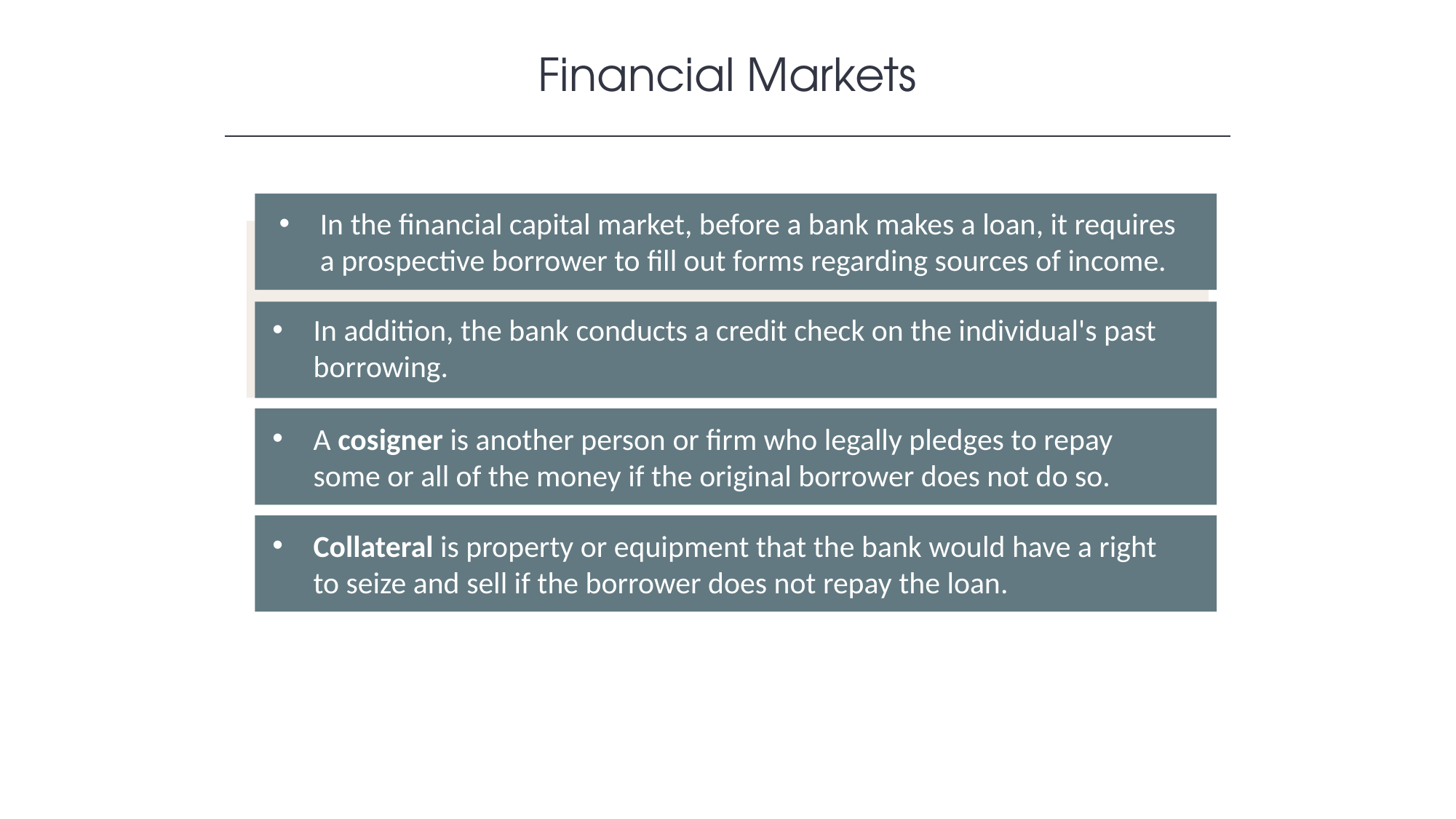

Financial Markets

In the financial capital market, before a bank makes a loan, it requires a prospective borrower to fill out forms regarding sources of income.

In addition, the bank conducts a credit check on the individual's past borrowing.

A cosigner is another person or firm who legally pledges to repay some or all of the money if the original borrower does not do so.

Collateral is property or equipment that the bank would have a right to seize and sell if the borrower does not repay the loan.